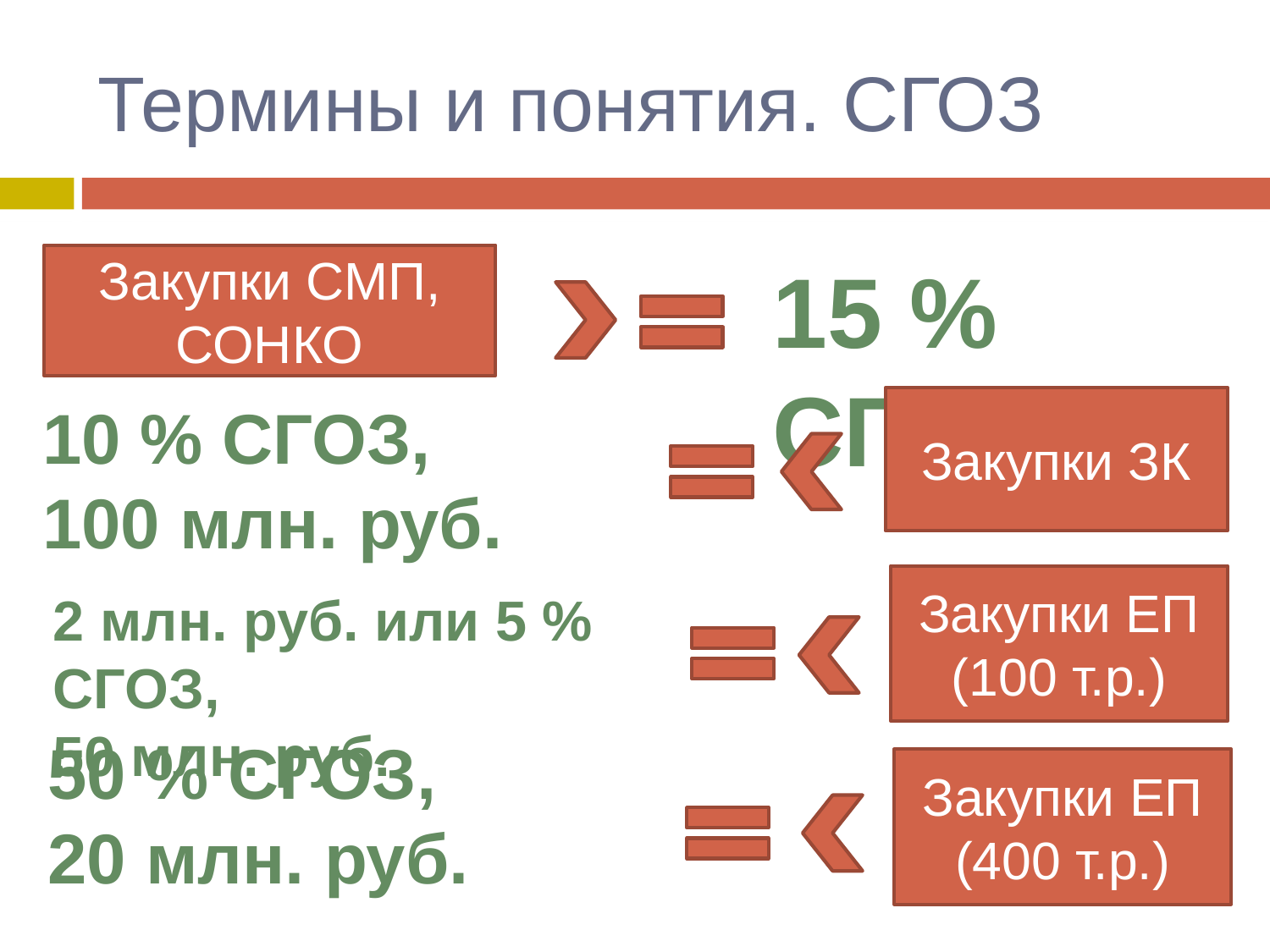

# Термины и понятия. СГОЗ
15 % СГОЗ
Закупки СМП, СОНКО

10 % СГОЗ,
100 млн. руб.
Закупки ЗК

Закупки ЕП (100 т.р.)
2 млн. руб. или 5 % СГОЗ,
50 млн. руб.

50 % СГОЗ,
20 млн. руб.
Закупки ЕП (400 т.р.)